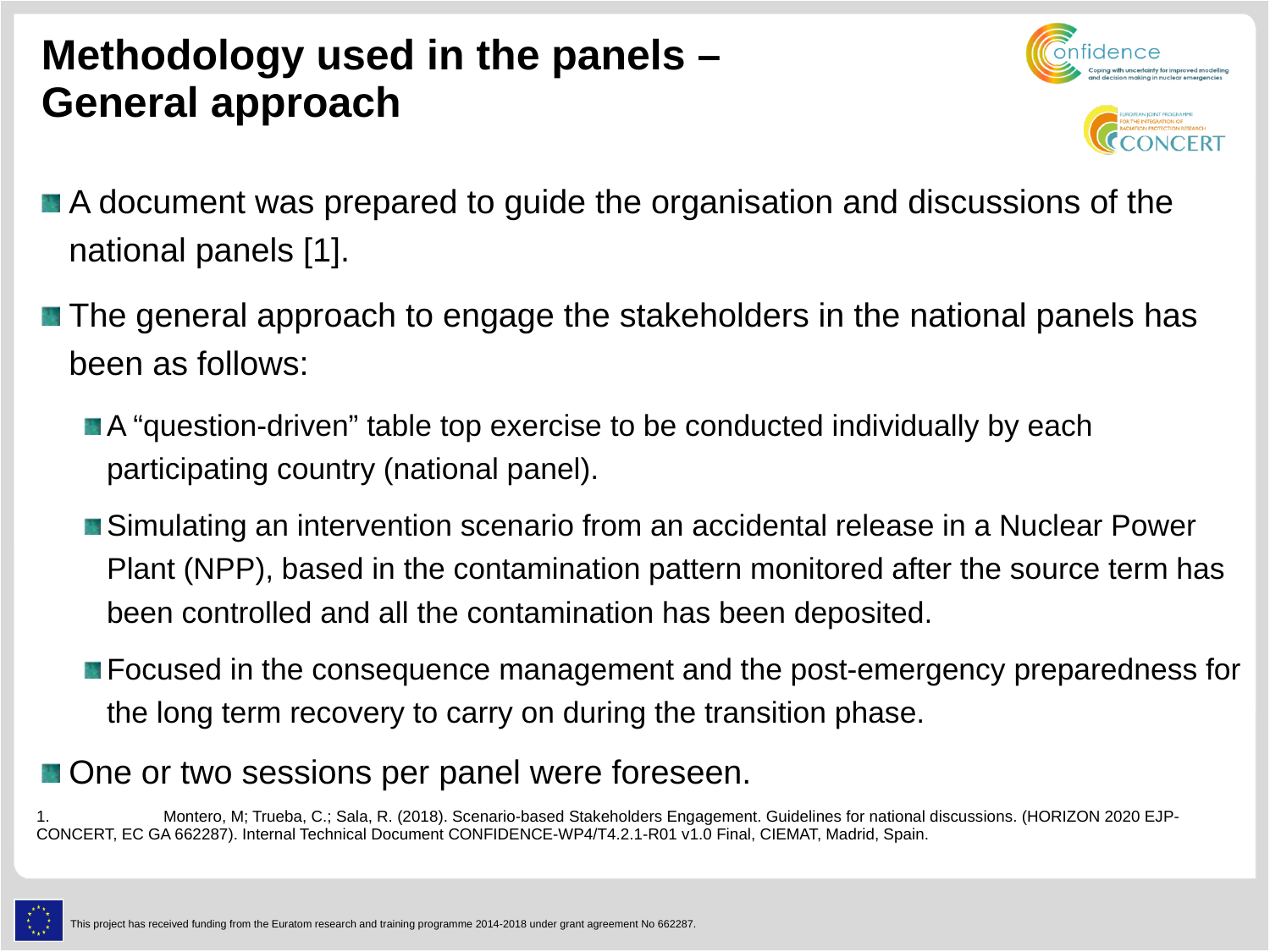

# Methodology used in the panels – General approach
A document was prepared to guide the organisation and discussions of the national panels [1].
The general approach to engage the stakeholders in the national panels has been as follows:
A “question-driven” table top exercise to be conducted individually by each participating country (national panel).
Simulating an intervention scenario from an accidental release in a Nuclear Power Plant (NPP), based in the contamination pattern monitored after the source term has been controlled and all the contamination has been deposited.
Focused in the consequence management and the post-emergency preparedness for the long term recovery to carry on during the transition phase.
One or two sessions per panel were foreseen.
1.	Montero, M; Trueba, C.; Sala, R. (2018). Scenario-based Stakeholders Engagement. Guidelines for national discussions. (HORIZON 2020 EJP-CONCERT, EC GA 662287). Internal Technical Document CONFIDENCE-WP4/T4.2.1-R01 v1.0 Final, CIEMAT, Madrid, Spain.